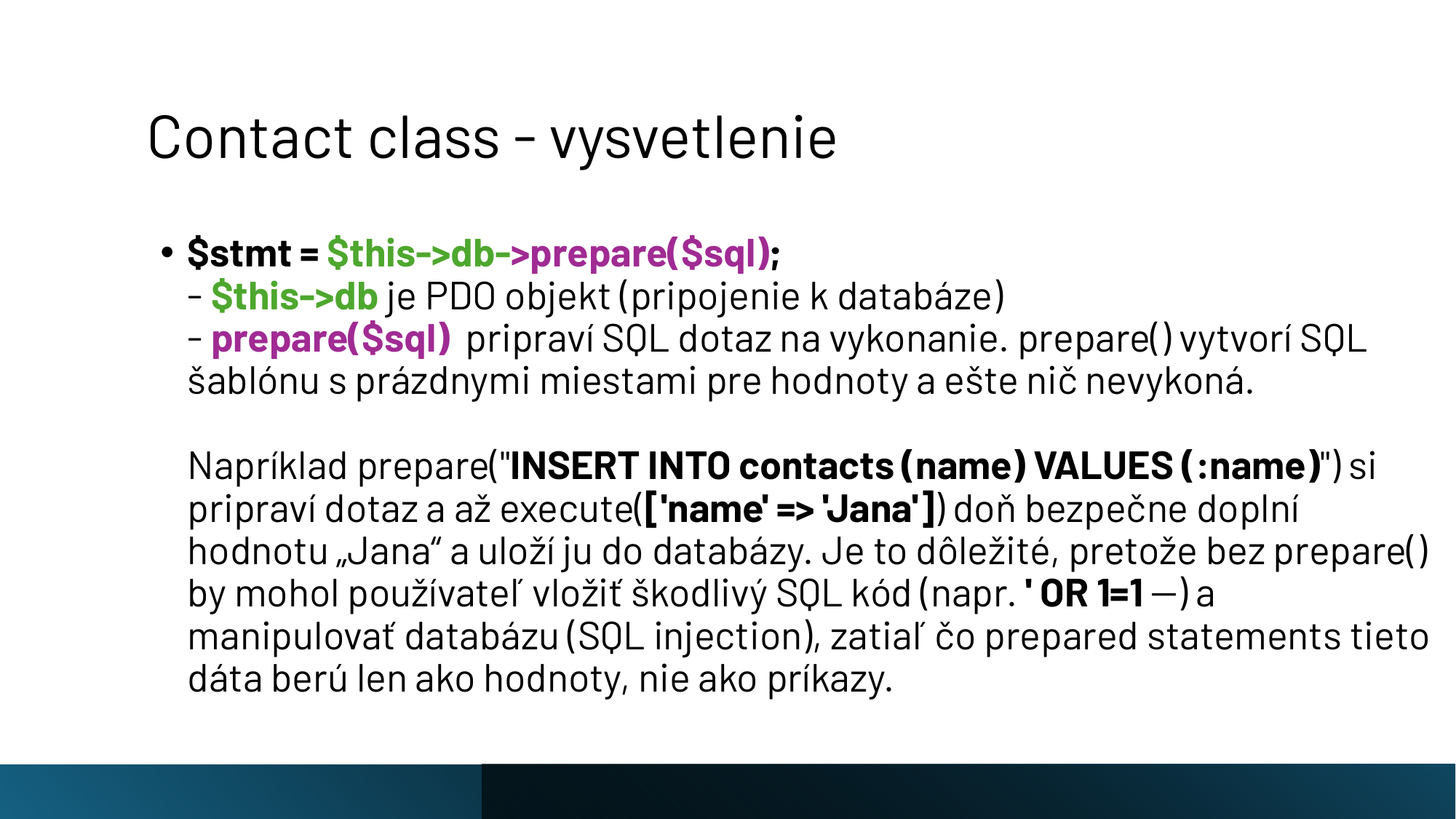

# Contact class - vysvetlenie
$stmt = $this->db->prepare($sql);
- $this->db je PDO objekt (pripojenie k databáze)
- prepare($sql)  pripraví SQL dotaz na vykonanie. prepare() vytvorí SQL šablónu s prázdnymi miestami pre hodnoty a ešte nič nevykoná.
Napríklad prepare("INSERT INTO contacts (name) VALUES (:name)") si pripraví dotaz a až execute(['name' => 'Jana']) doň bezpečne doplní hodnotu „Jana“ a uloží ju do databázy. Je to dôležité, pretože bez prepare() by mohol používateľ vložiť škodlivý SQL kód (napr. ' OR 1=1 --) a manipulovať databázu (SQL injection), zatiaľ čo prepared statements tieto dáta berú len ako hodnoty, nie ako príkazy.